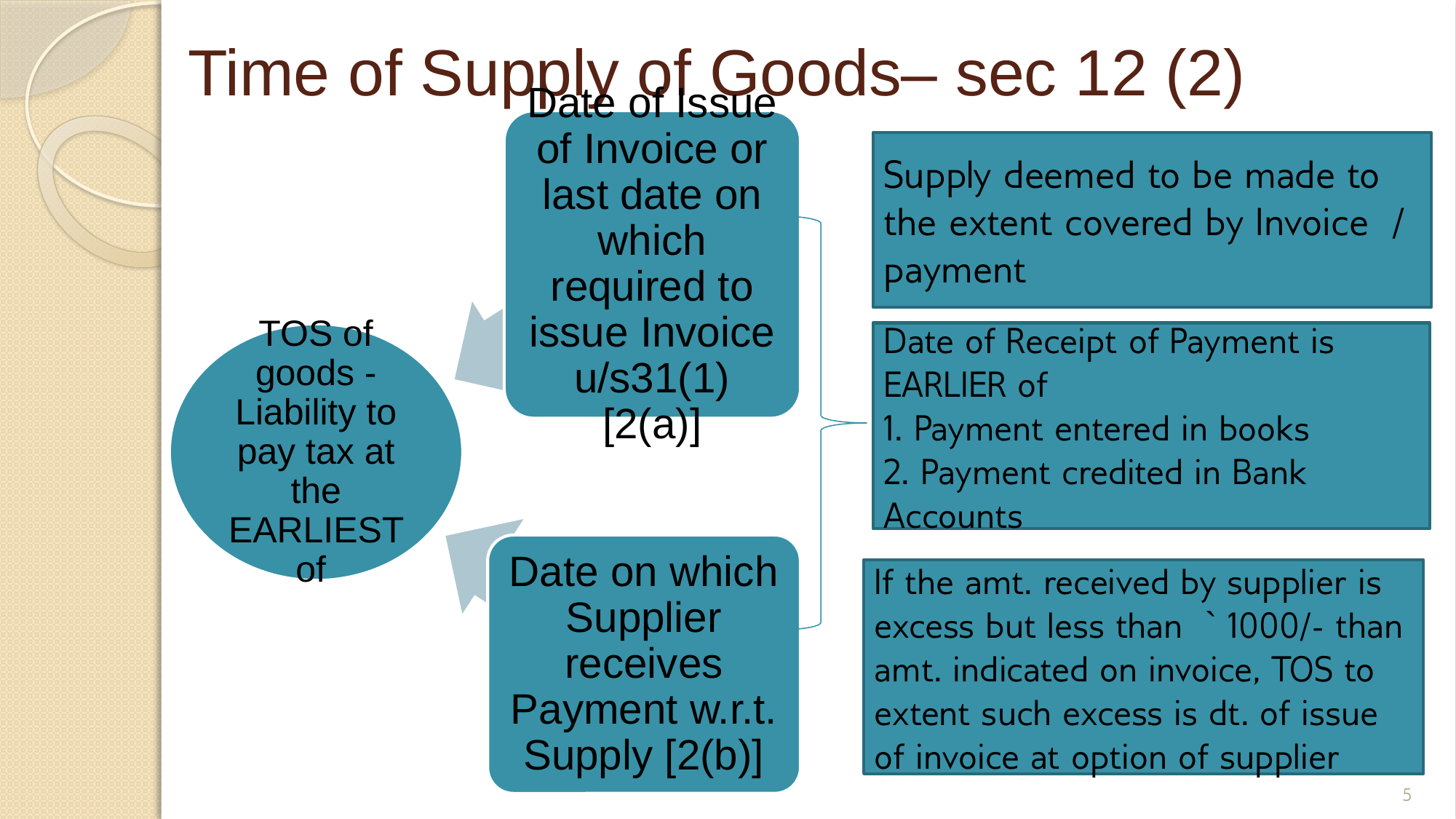

# Time of Supply of Goods– sec 12 (2)
TOS of goods - Liability to pay tax at the EARLIEST of
Date of Issue of Invoice or last date on which required to issue Invoice u/s31(1) [2(a)]
Date on which Supplier receives Payment w.r.t. Supply [2(b)]
Supply deemed to be made to the extent covered by Invoice  / payment

Date of Receipt of Payment is EARLIER of
1. Payment entered in books
2. Payment credited in Bank Accounts
If the amt. received by supplier > amt. indicated on invoice by ` 1000/-, TOS to  extent such excess is dt. of invoice at option of supplier

If the amt. received by supplier is excess but less than  ` 1000/- than amt. indicated on invoice, TOS to  extent such excess is dt. of issue of invoice at option of supplier
5